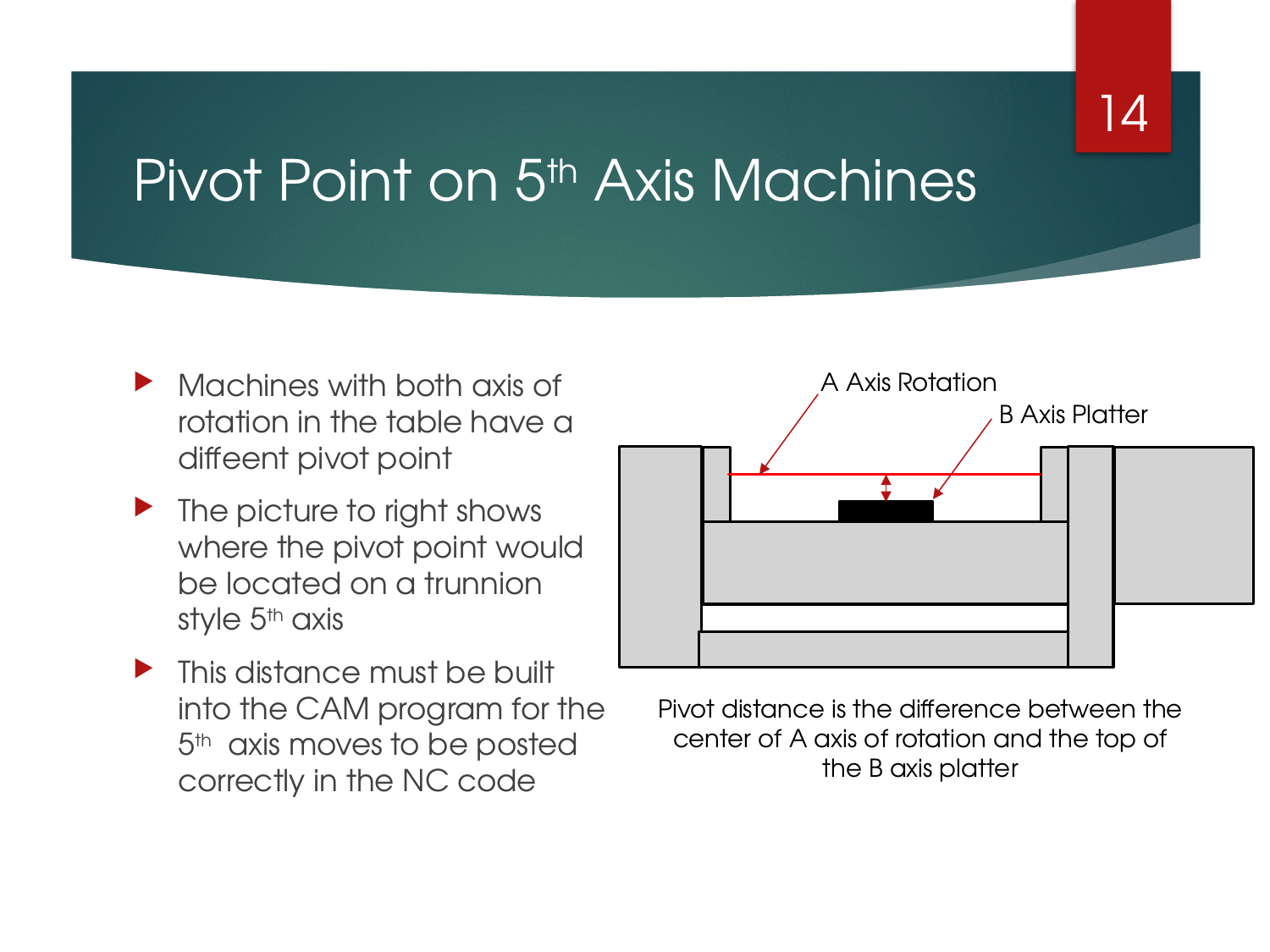

14
# Pivot Point on 5th Axis Machines
A Axis Rotation
Machines with both axis of rotation in the table have a diffeent pivot point
The picture to right shows where the pivot point would be located on a trunnion style 5th axis
This distance must be built into the CAM program for the 5th  axis moves to be posted correctly in the NC code
B Axis Platter

Pivot distance is the difference between the center of A axis of rotation and the top of the B axis platter